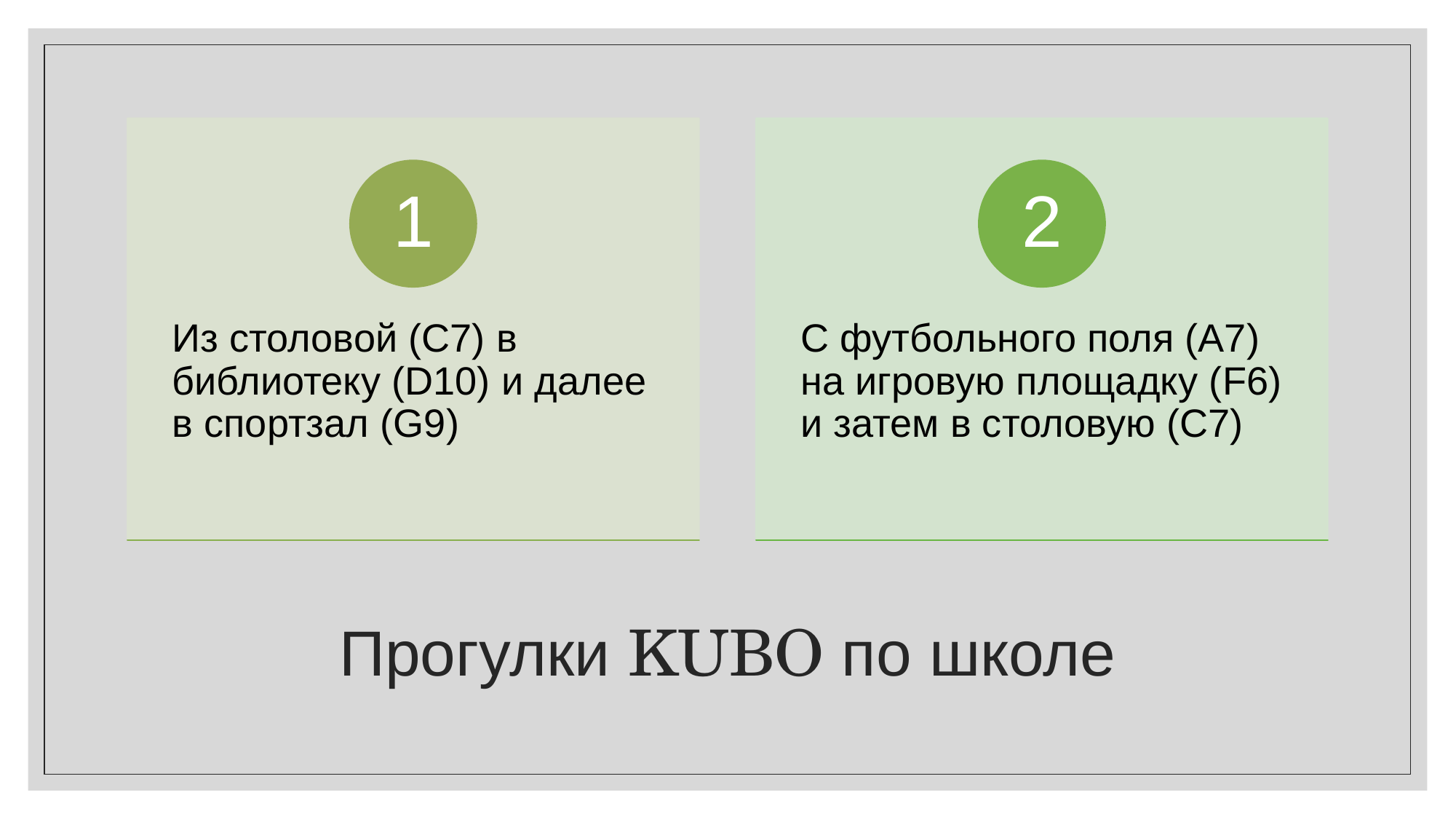

Из столовой (С7) в библиотеку (D10) и далее в спортзал (G9)
1
С футбольного поля (А7) на игровую площадку (F6) и затем в столовую (С7)
2
# Прогулки KUBO по школе